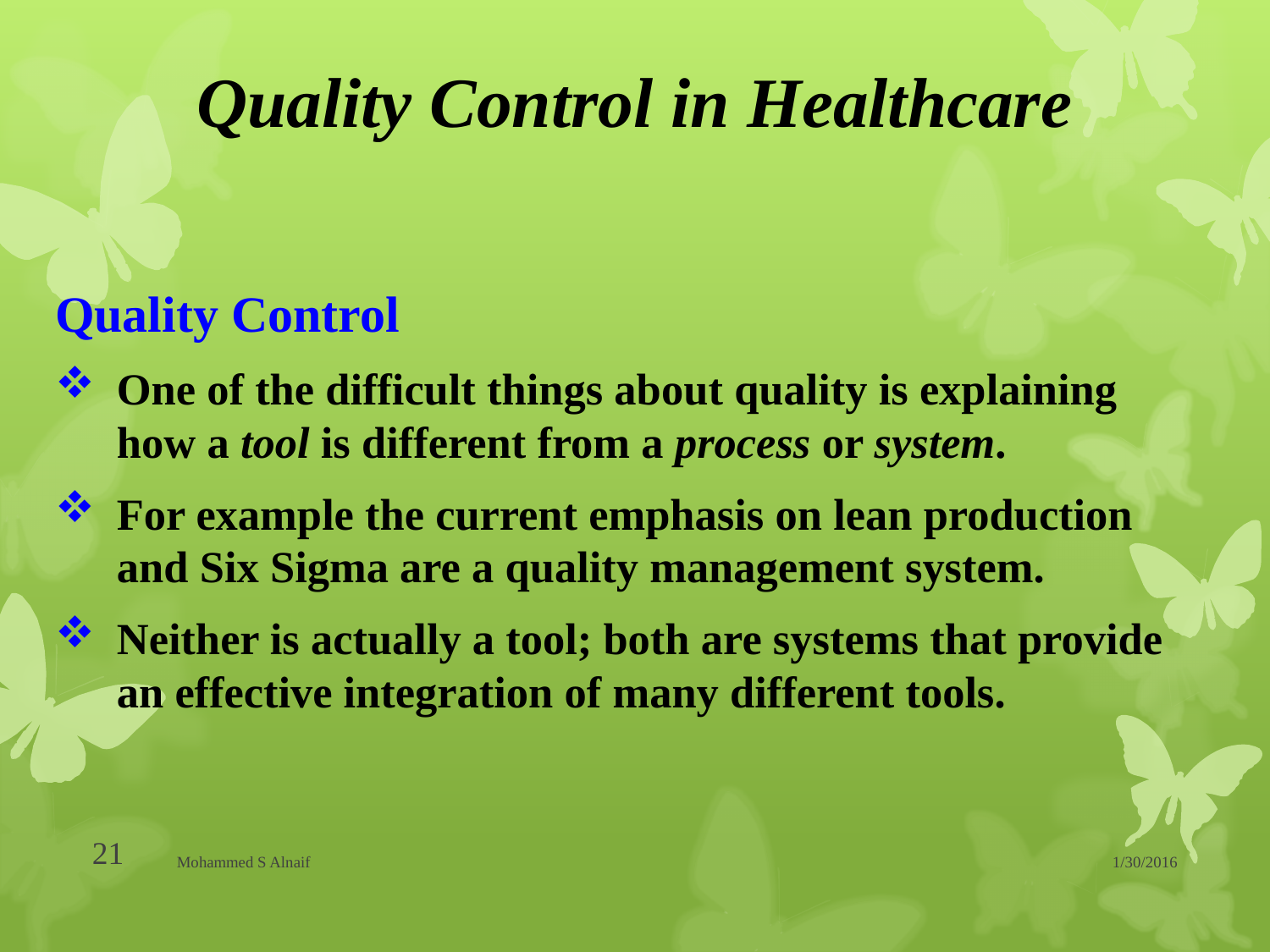

# Quality Control in Healthcare
Quality Control
One of the difficult things about quality is explaining how a tool is different from a process or system.
For example the current emphasis on lean production and Six Sigma are a quality management system.
Neither is actually a tool; both are systems that provide an effective integration of many different tools.
21
Mohammed S Alnaif
1/30/2016